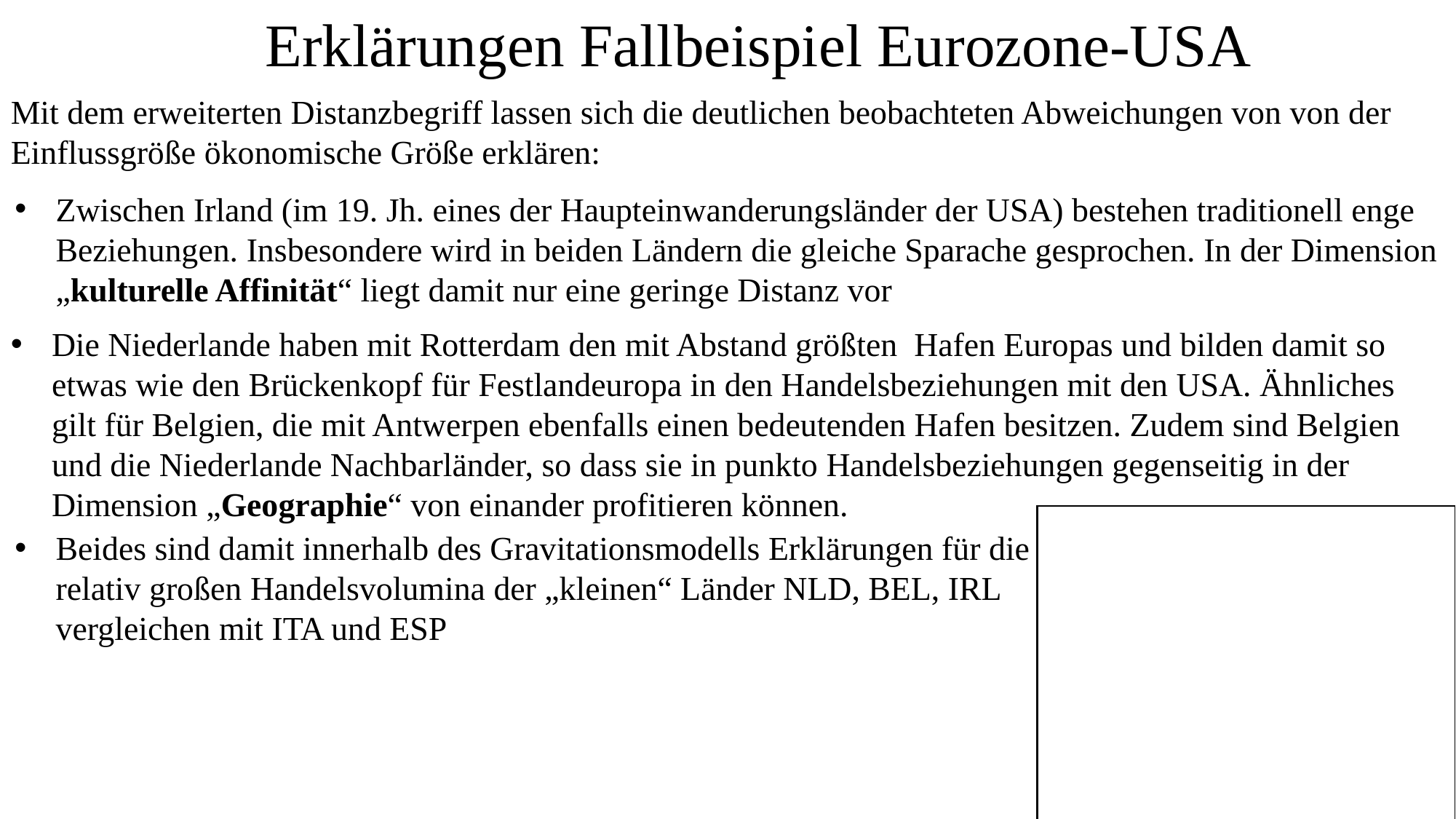

Erklärungen Fallbeispiel Eurozone-USA
Mit dem erweiterten Distanzbegriff lassen sich die deutlichen beobachteten Abweichungen von von der Einflussgröße ökonomische Größe erklären:
Zwischen Irland (im 19. Jh. eines der Haupteinwanderungsländer der USA) bestehen traditionell enge Beziehungen. Insbesondere wird in beiden Ländern die gleiche Sparache gesprochen. In der Dimension „kulturelle Affinität“ liegt damit nur eine geringe Distanz vor
Die Niederlande haben mit Rotterdam den mit Abstand größten  Hafen Europas und bilden damit so etwas wie den Brückenkopf für Festlandeuropa in den Handelsbeziehungen mit den USA. Ähnliches gilt für Belgien, die mit Antwerpen ebenfalls einen bedeutenden Hafen besitzen. Zudem sind Belgien und die Niederlande Nachbarländer, so dass sie in punkto Handelsbeziehungen gegenseitig in der Dimension „Geographie“ von einander profitieren können.

Beides sind damit innerhalb des Gravitationsmodells Erklärungen für die relativ großen Handelsvolumina der „kleinen“ Länder NLD, BEL, IRL vergleichen mit ITA und ESP